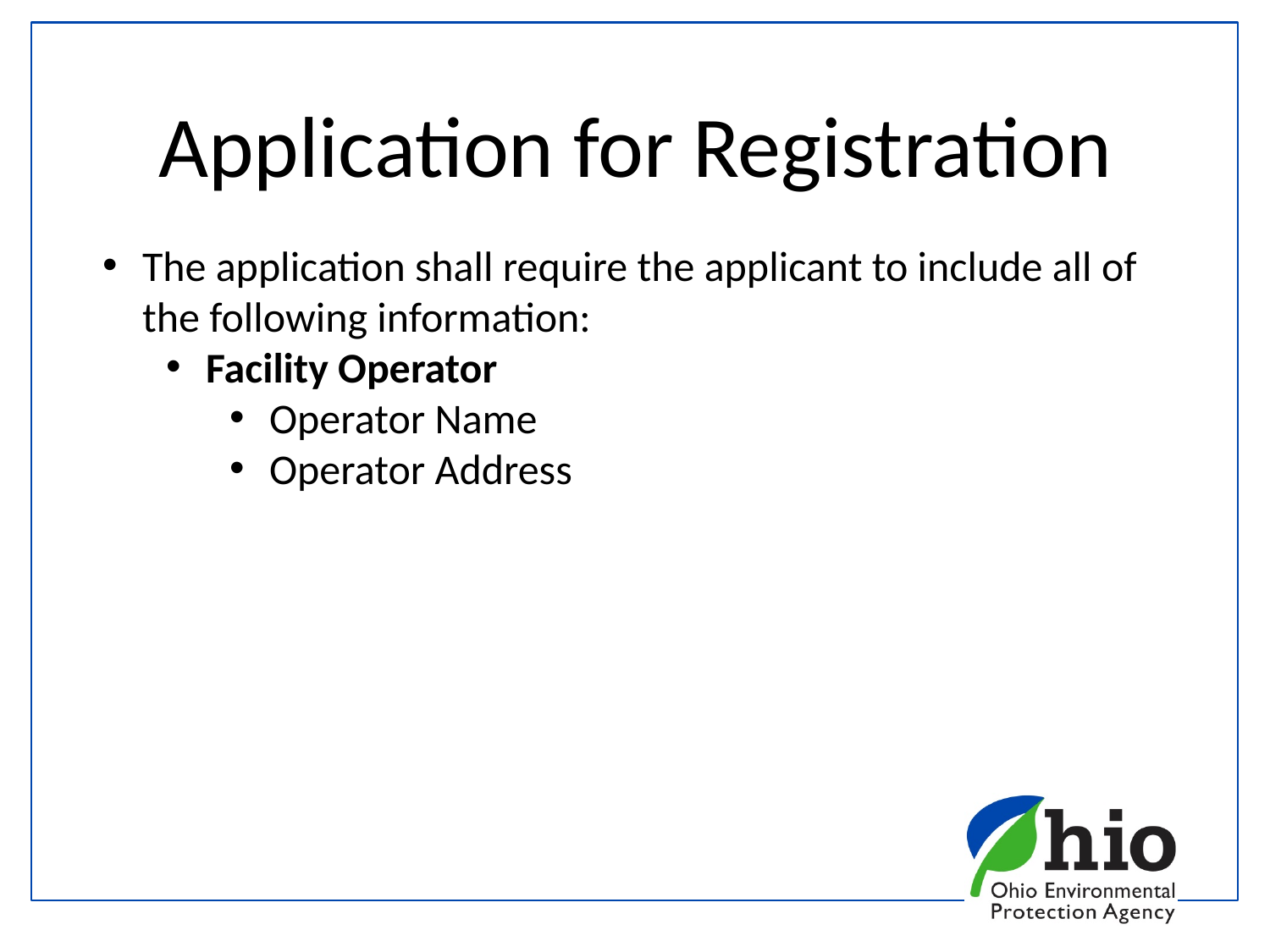

# Application for Registration
The application shall require the applicant to include all of the following information:
Facility Operator
Operator Name
Operator Address